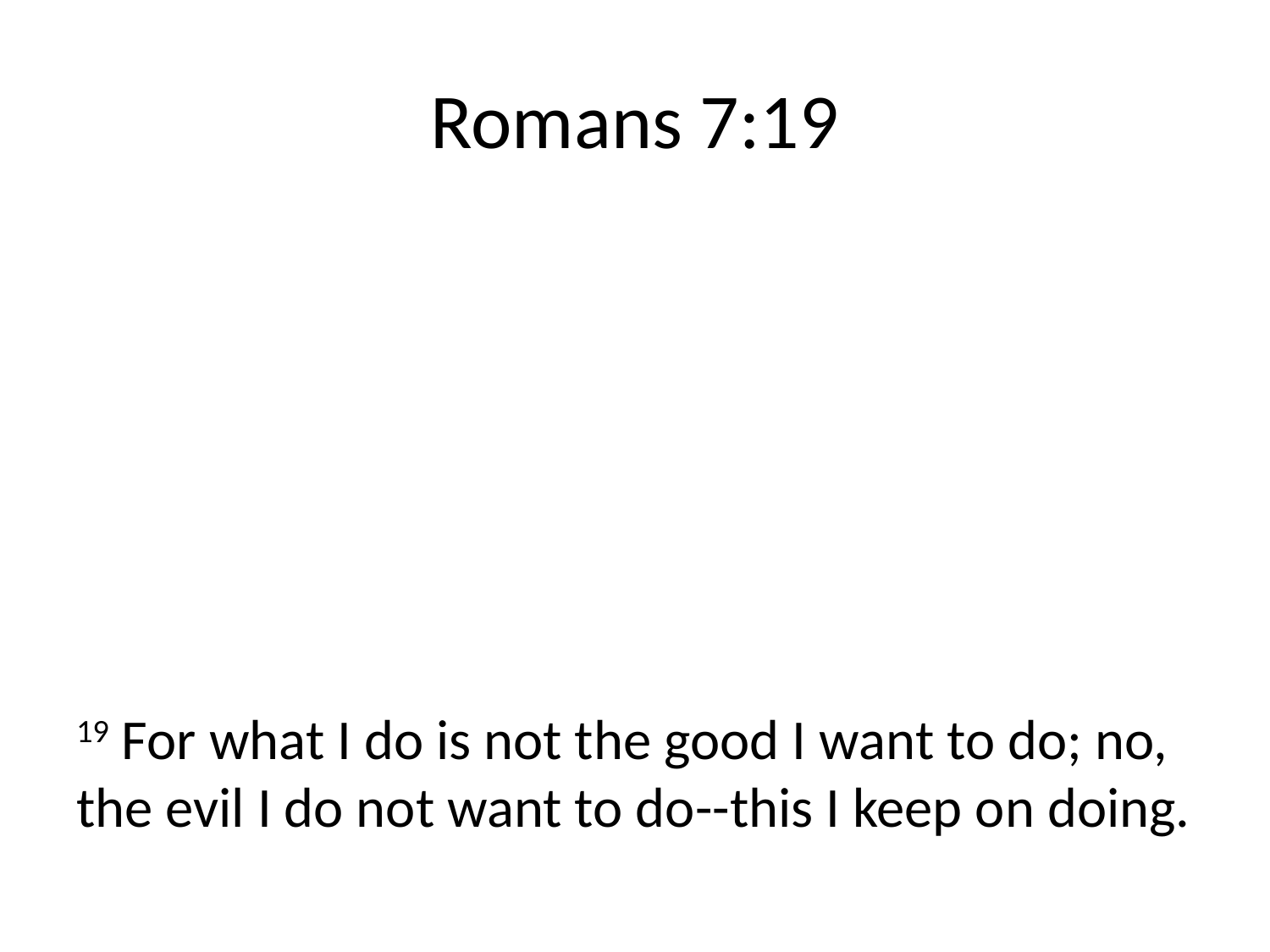

# Romans 7:19

19 For what I do is not the good I want to do; no, the evil I do not want to do--this I keep on doing.